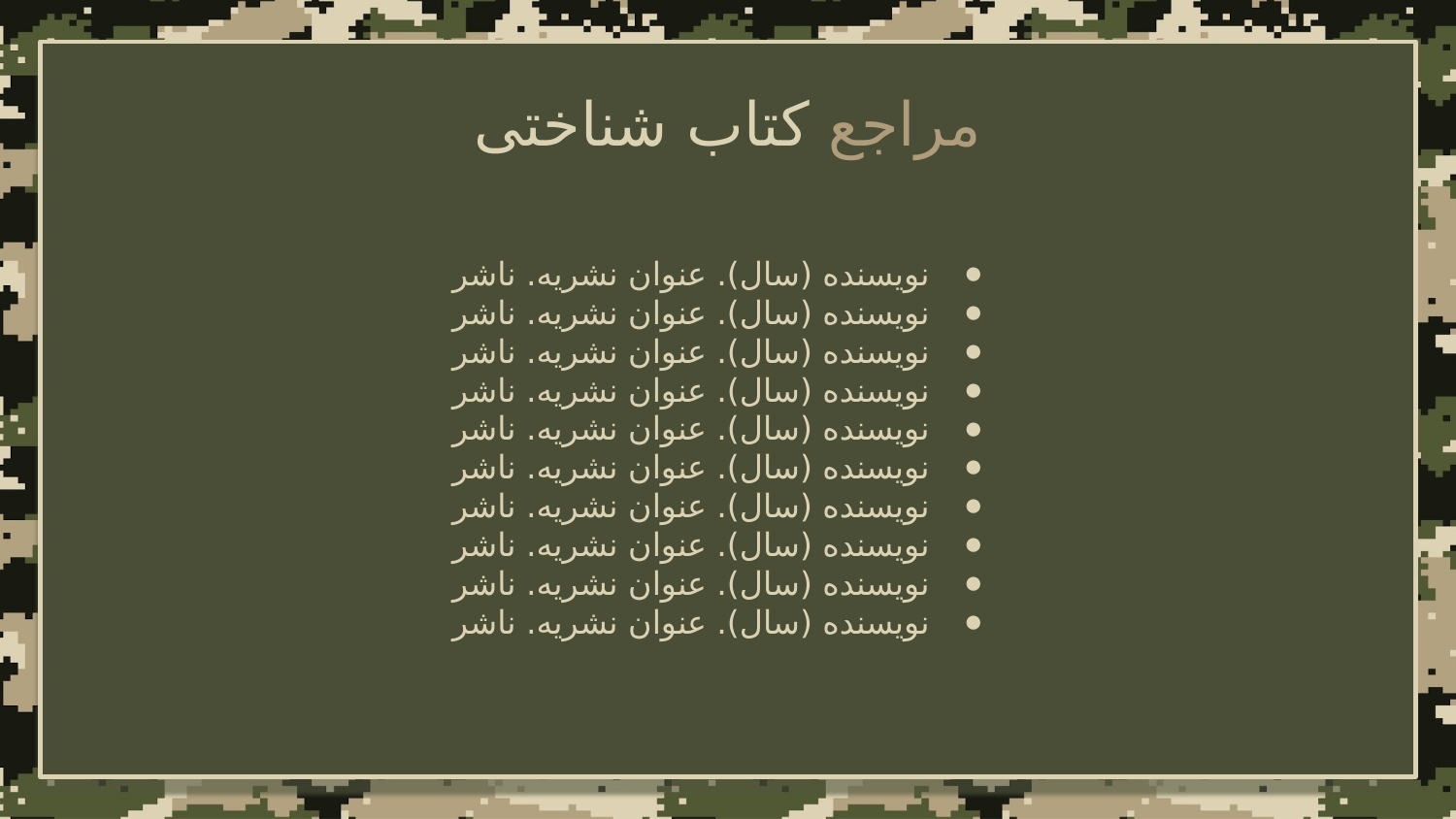

# مراجع کتاب شناختی
نویسنده (سال). عنوان نشریه. ناشر
نویسنده (سال). عنوان نشریه. ناشر
نویسنده (سال). عنوان نشریه. ناشر
نویسنده (سال). عنوان نشریه. ناشر
نویسنده (سال). عنوان نشریه. ناشر
نویسنده (سال). عنوان نشریه. ناشر
نویسنده (سال). عنوان نشریه. ناشر
نویسنده (سال). عنوان نشریه. ناشر
نویسنده (سال). عنوان نشریه. ناشر
نویسنده (سال). عنوان نشریه. ناشر